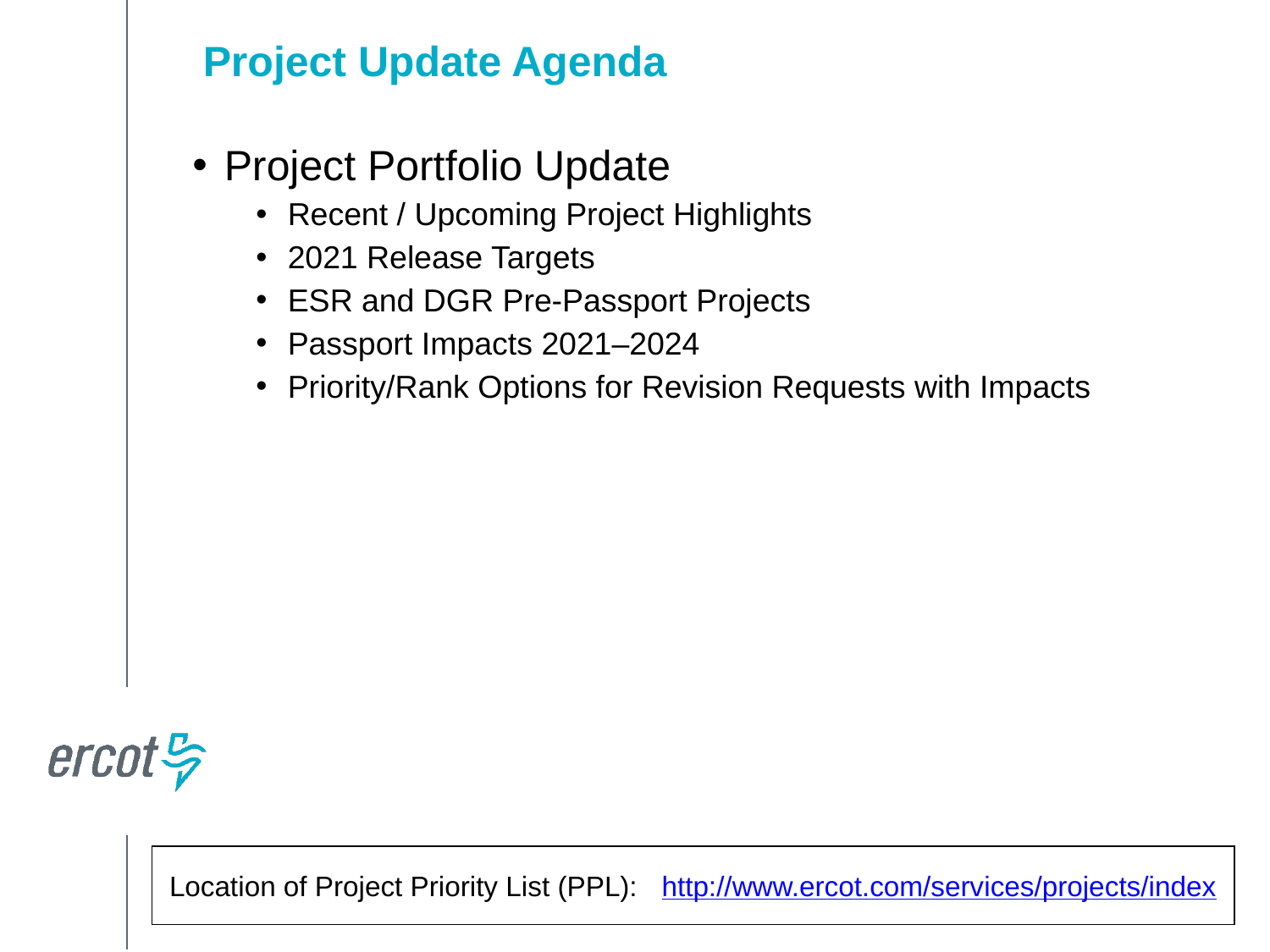

Project Update Agenda
Project Portfolio Update
Recent / Upcoming Project Highlights
2021 Release Targets
ESR and DGR Pre-Passport Projects
Passport Impacts 2021–2024
Priority/Rank Options for Revision Requests with Impacts

Location of Project Priority List (PPL):   http://www.ercot.com/services/projects/index